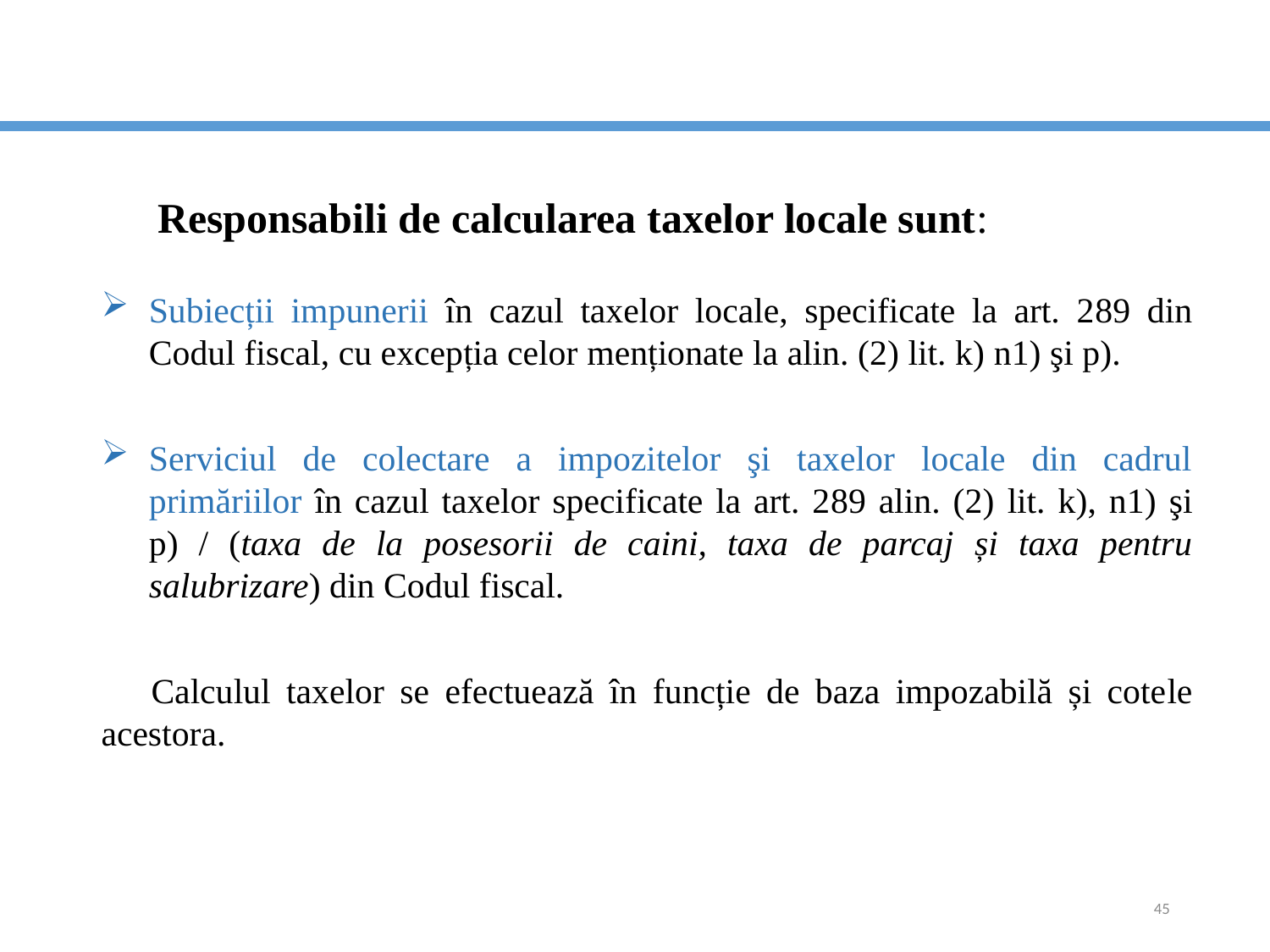

Responsabili de calcularea taxelor locale sunt:
Subiecții impunerii în cazul taxelor locale, specificate la art. 289 din Codul fiscal, cu excepția celor menționate la alin. (2) lit. k) n1) şi p).

Serviciul de colectare a impozitelor şi taxelor locale din cadrul primăriilor în cazul taxelor specificate la art. 289 alin. (2) lit. k), n1) şi p) / (taxa de la posesorii de caini, taxa de parcaj și taxa pentru salubrizare) din Codul fiscal.

Calculul taxelor se efectuează în funcție de baza impozabilă și cotele acestora.
45